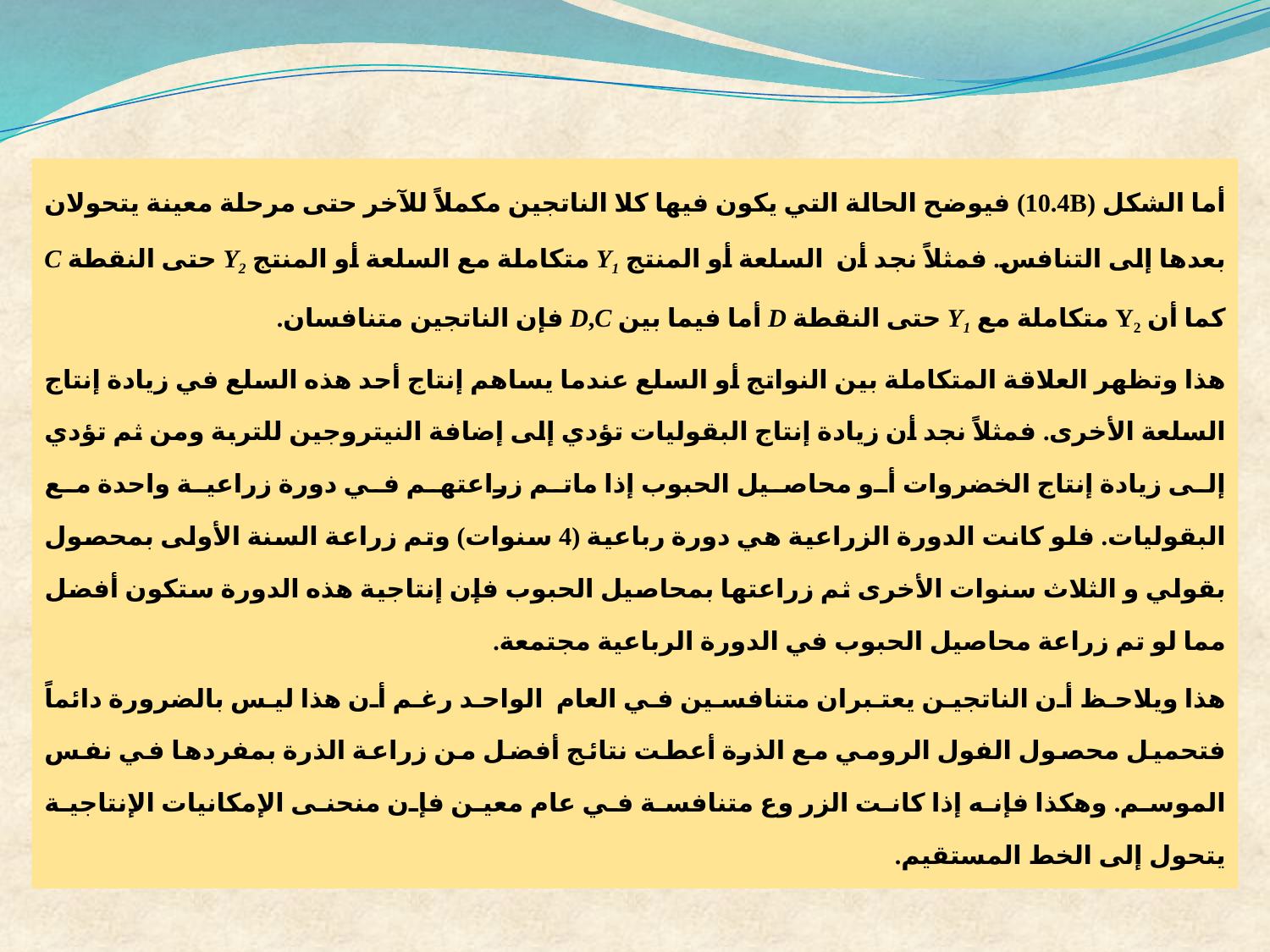

أما الشكل (10.4B) فيوضح الحالة التي يكون فيها كلا الناتجين مكملاً للآخر حتى مرحلة معينة يتحولان بعدها إلى التنافس. فمثلاً نجد أن  السلعة أو المنتج Y1 متكاملة مع السلعة أو المنتج Y2 حتى النقطة C كما أن Y2 متكاملة مع Y1 حتى النقطة D أما فيما بين D,C فإن الناتجين متنافسان.
هذا وتظهر العلاقة المتكاملة بين النواتج أو السلع عندما يساهم إنتاج أحد هذه السلع في زيادة إنتاج السلعة الأخرى. فمثلاً نجد أن زيادة إنتاج البقوليات تؤدي إلى إضافة النيتروجين للتربة ومن ثم تؤدي إلى زيادة إنتاج الخضروات أو محاصيل الحبوب إذا ماتم زراعتهم في دورة زراعية واحدة مع البقوليات. فلو كانت الدورة الزراعية هي دورة رباعية (4 سنوات) وتم زراعة السنة الأولى بمحصول بقولي و الثلاث سنوات الأخرى ثم زراعتها بمحاصيل الحبوب فإن إنتاجية هذه الدورة ستكون أفضل مما لو تم زراعة محاصيل الحبوب في الدورة الرباعية مجتمعة.
هذا ويلاحظ أن الناتجين يعتبران متنافسين في العام  الواحد رغم أن هذا ليس بالضرورة دائماً فتحميل محصول الفول الرومي مع الذرة أعطت نتائج أفضل من زراعة الذرة بمفردها في نفس الموسم. وهكذا فإنه إذا كانت الزر وع متنافسة في عام معين فإن منحنى الإمكانيات الإنتاجية يتحول إلى الخط المستقيم.